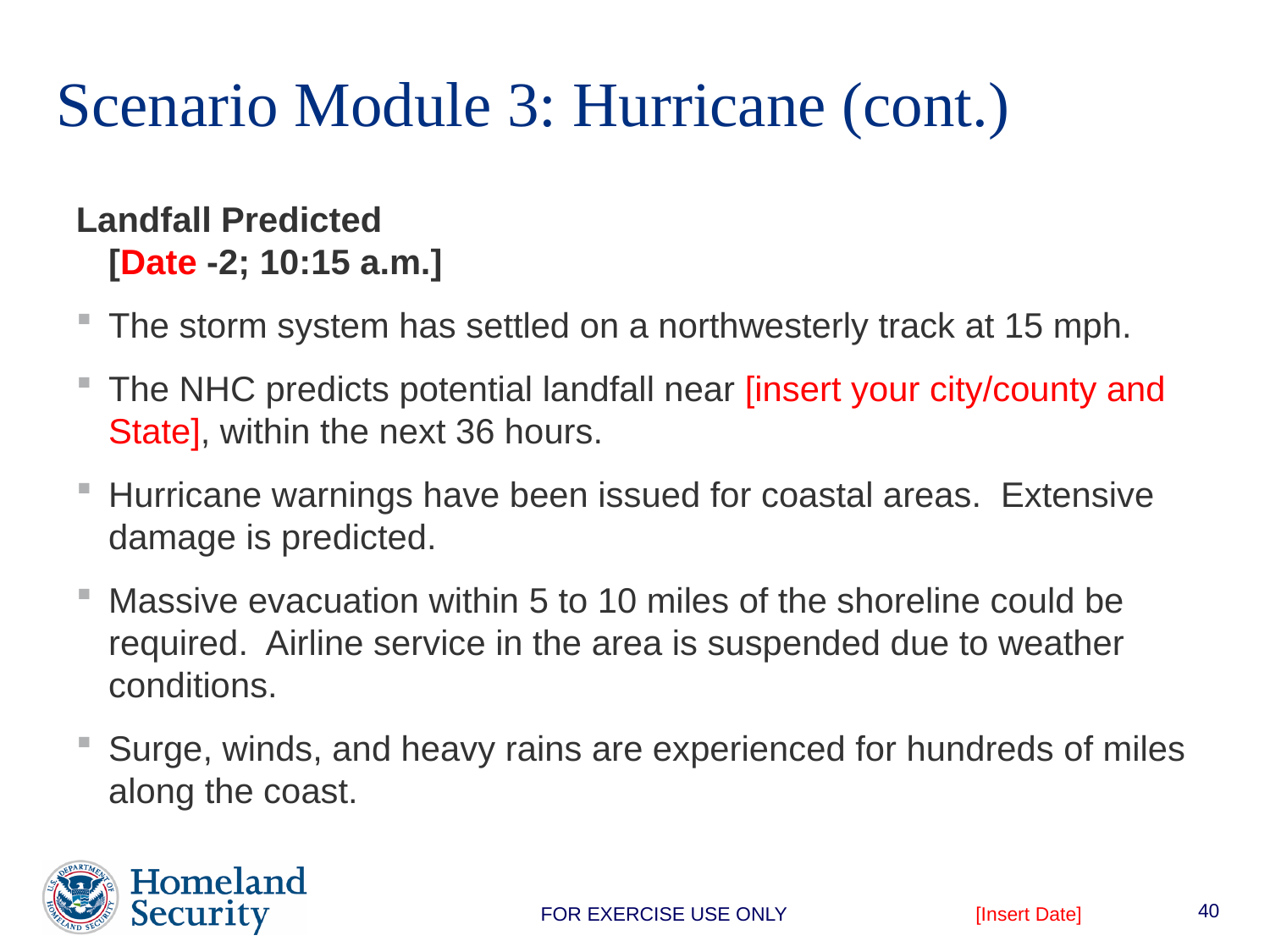

# Scenario Module 3: Hurricane (cont.)
Landfall Predicted
[Date -2; 10:15 a.m.]
The storm system has settled on a northwesterly track at 15 mph.
The NHC predicts potential landfall near [insert your city/county and State], within the next 36 hours.
Hurricane warnings have been issued for coastal areas.  Extensive damage is predicted.
Massive evacuation within 5 to 10 miles of the shoreline could be required.  Airline service in the area is suspended due to weather conditions.
Surge, winds, and heavy rains are experienced for hundreds of miles along the coast.
40